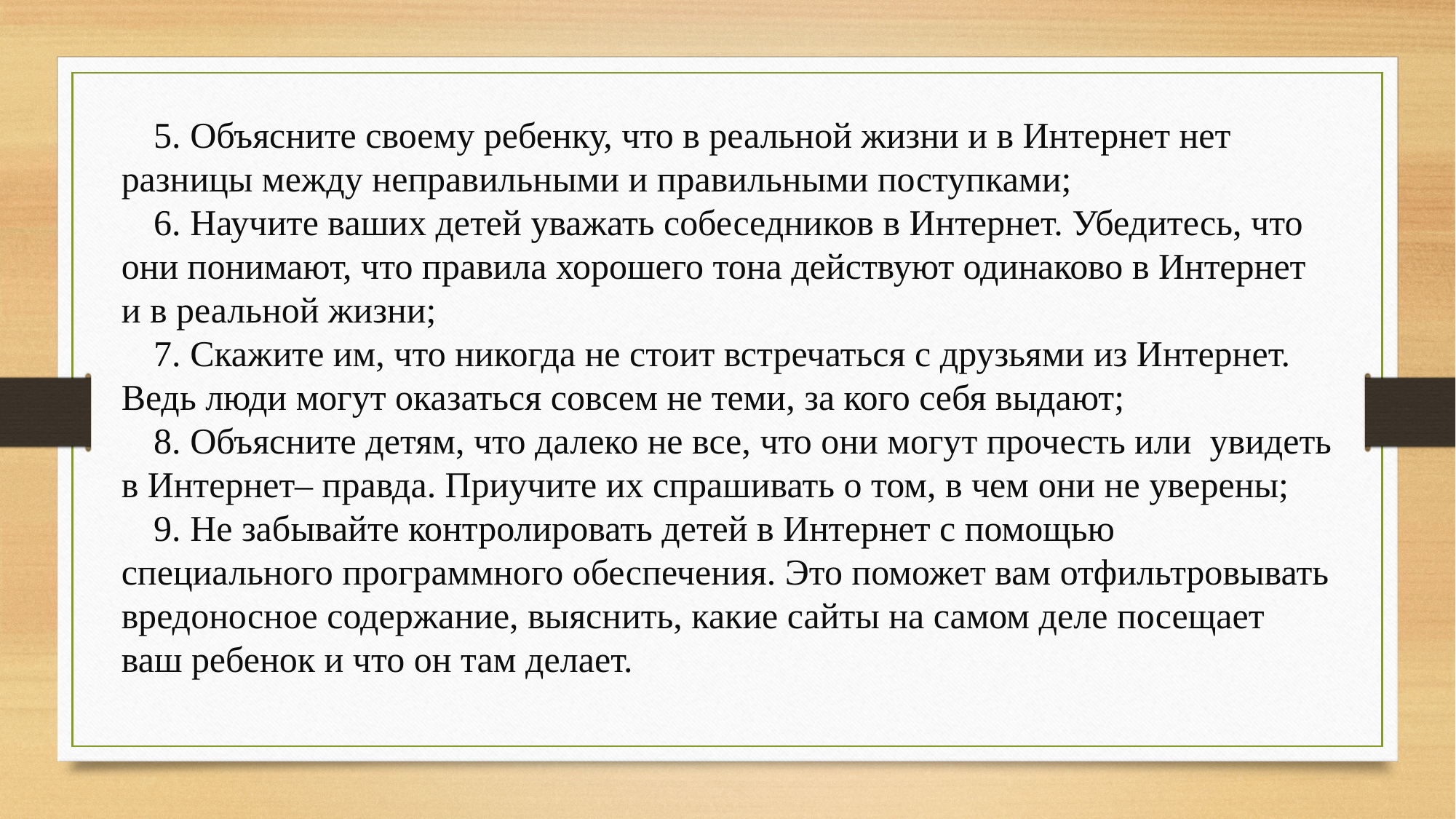

5. Объясните своему ребенку, что в реальной жизни и в Интернет нет разницы между неправильными и правильными поступками;
6. Научите ваших детей уважать собеседников в Интернет. Убедитесь, что они понимают, что правила хорошего тона действуют одинаково в Интернет  и в реальной жизни;
7. Скажите им, что никогда не стоит встречаться с друзьями из Интернет. Ведь люди могут оказаться совсем не теми, за кого себя выдают;
8. Объясните детям, что далеко не все, что они могут прочесть или  увидеть в Интернет– правда. Приучите их спрашивать о том, в чем они не уверены;
9. Не забывайте контролировать детей в Интернет с помощью специального программного обеспечения. Это поможет вам отфильтровывать вредоносное содержание, выяснить, какие сайты на самом деле посещает ваш ребенок и что он там делает.